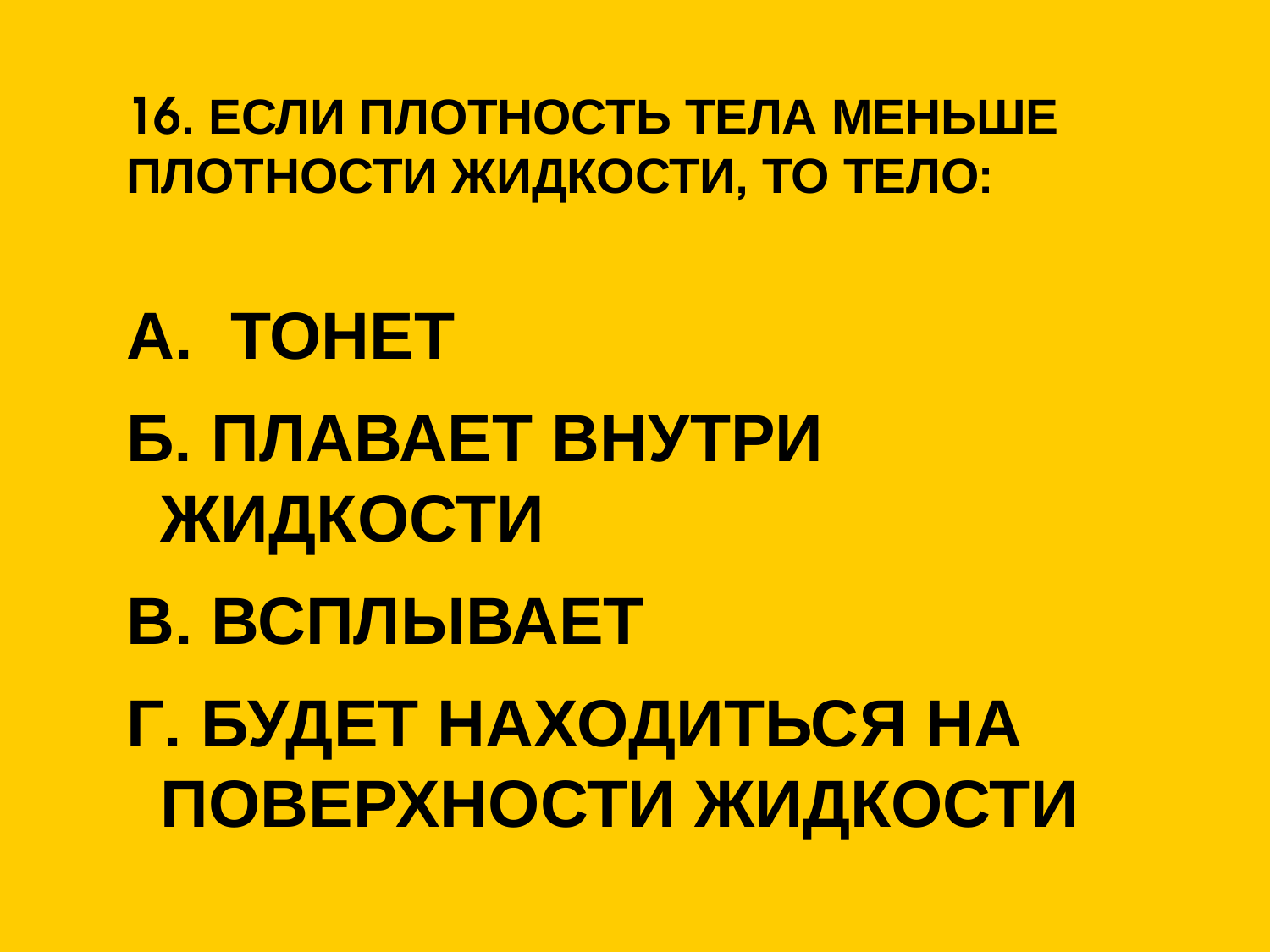

# 16. Если плотность тела меньше плотности жидкости, то тело:
А.  тонет
Б. плавает внутри жидкости
В. всплывает
Г. будет находиться на поверхности жидкости